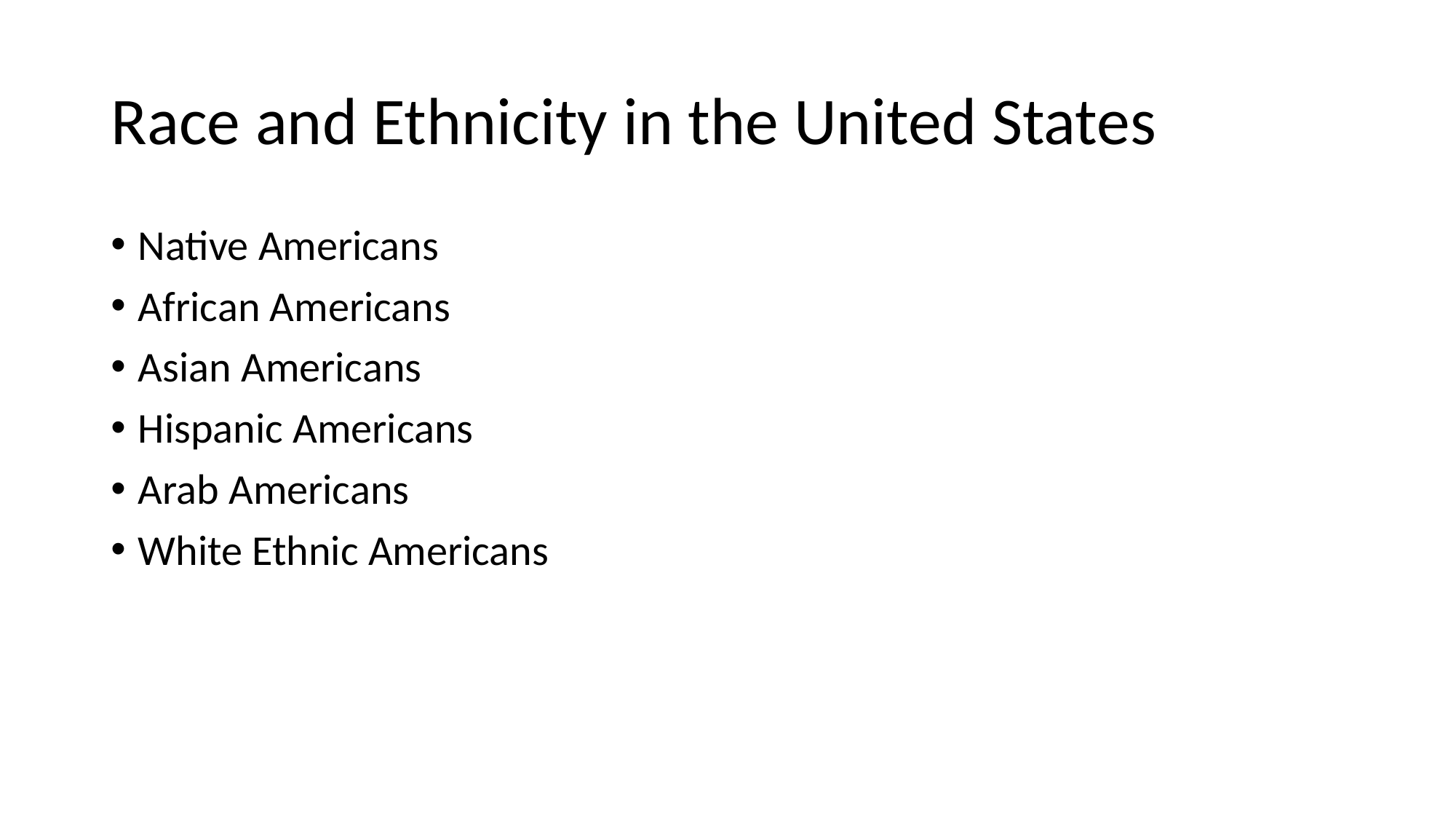

# Race and Ethnicity in the United States
Native Americans
African Americans
Asian Americans
Hispanic Americans
Arab Americans
White Ethnic Americans